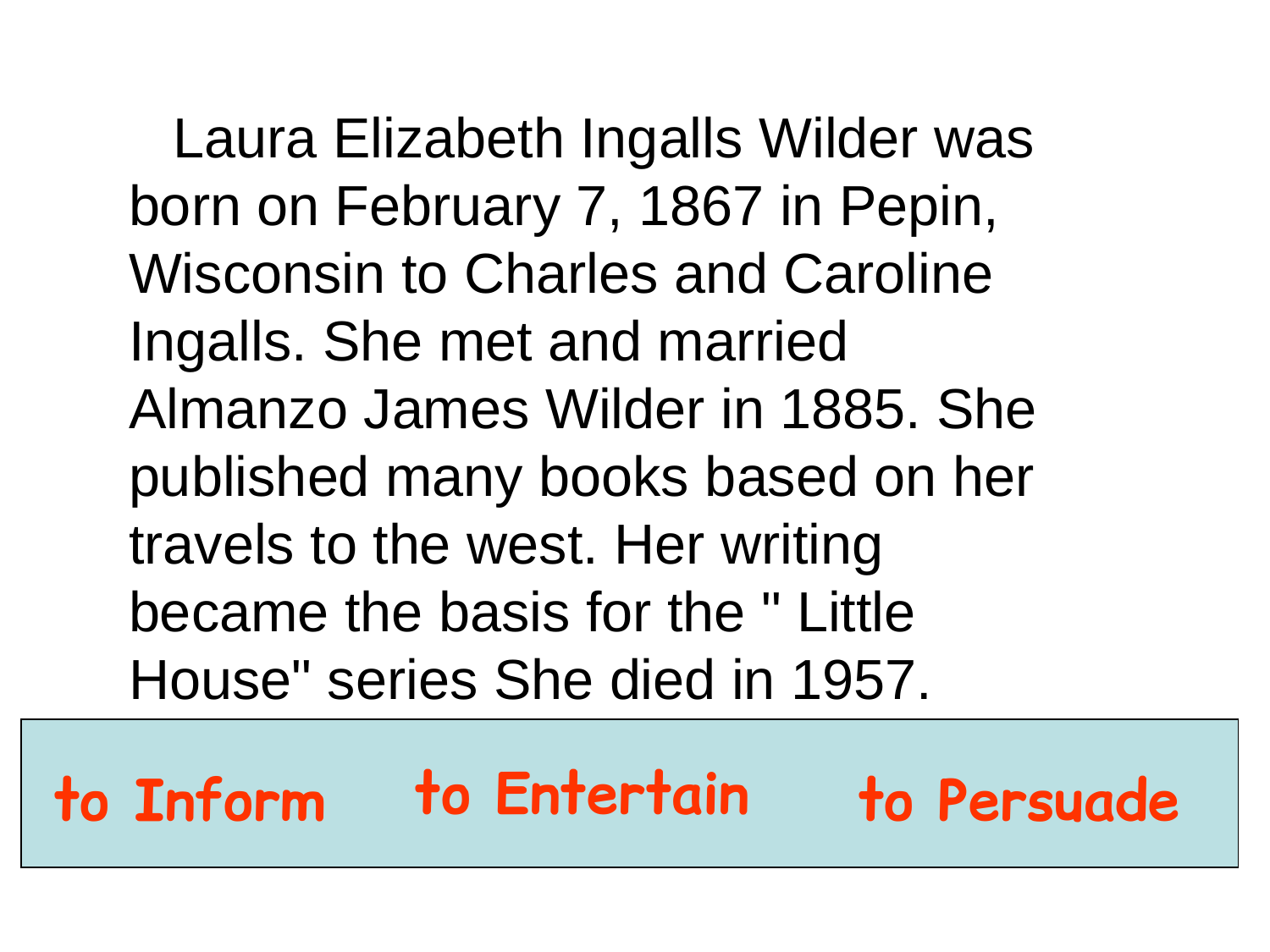

Laura Elizabeth Ingalls Wilder was born on February 7, 1867 in Pepin, Wisconsin to Charles and Caroline Ingalls. She met and married Almanzo James Wilder in 1885. She published many books based on her travels to the west. Her writing became the basis for the " Little House" series She died in 1957.
 to Inform

 to Persuade
to Entertain